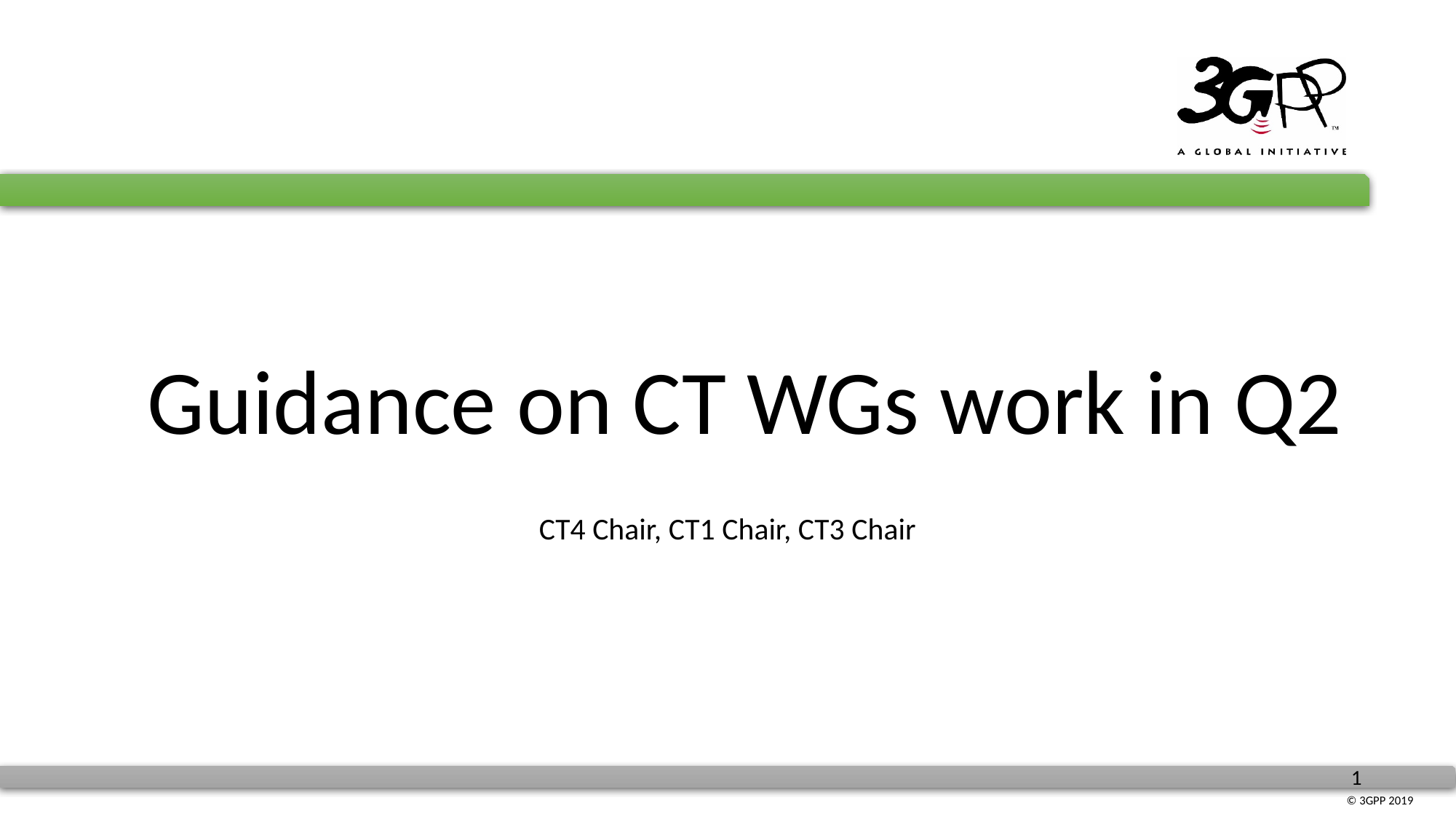

# Guidance on CT WGs work in Q2
CT4 Chair, CT1 Chair, CT3 Chair